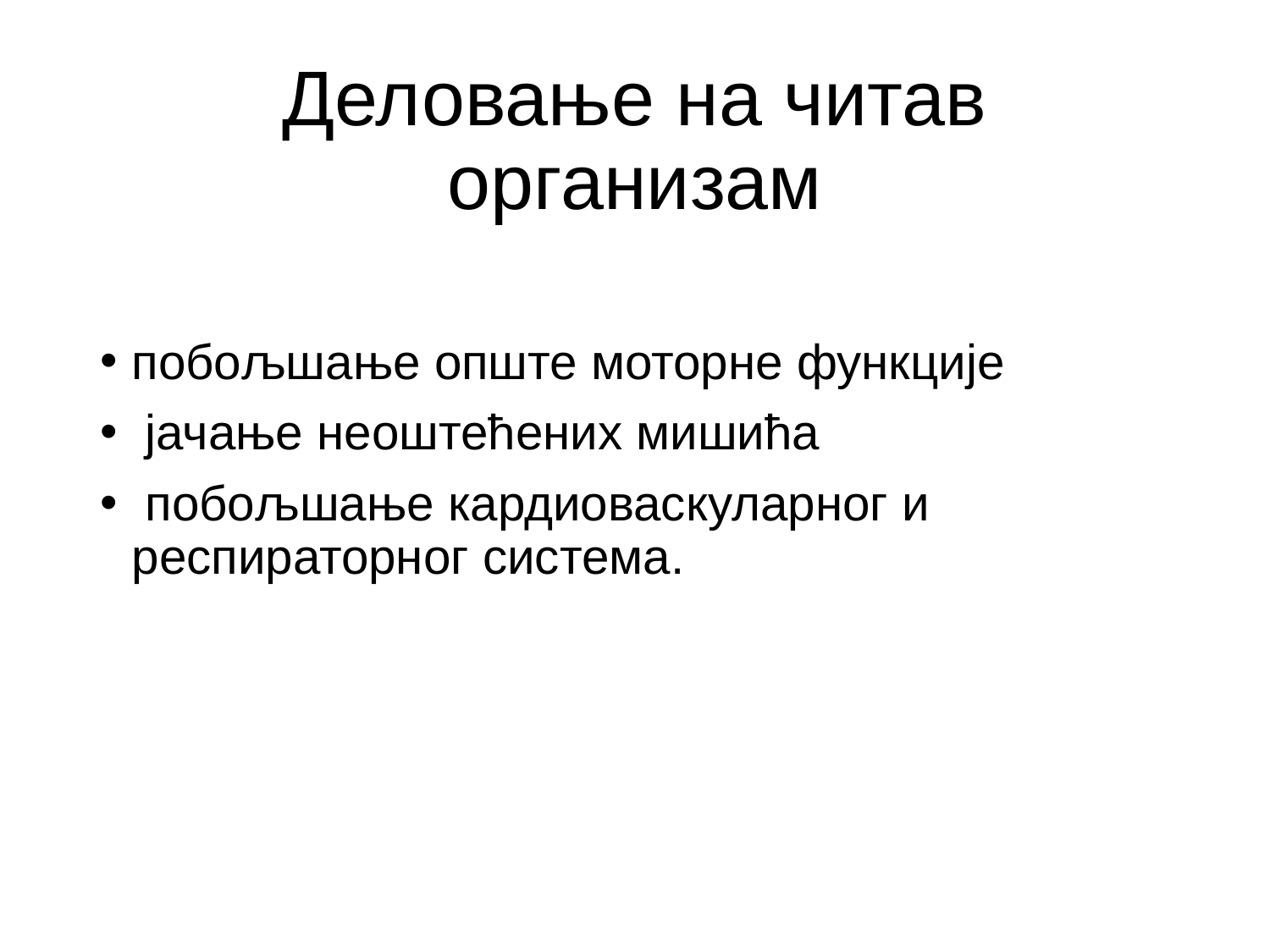

# Деловање на читав организам

побољшање опште моторне функције
 јачање неоштећених мишића
 побољшање кардиоваскуларног и респираторног система.